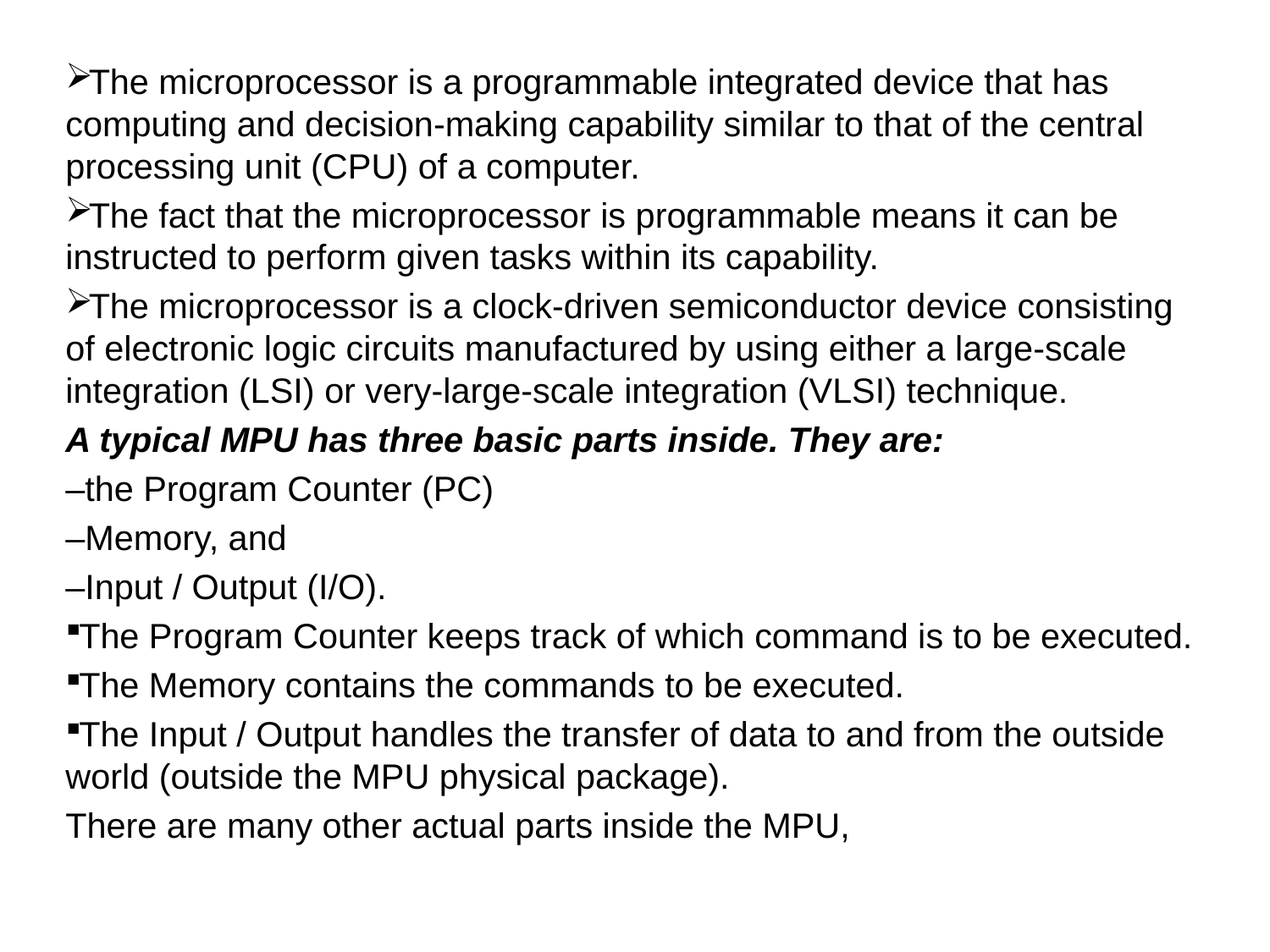

The microprocessor is a programmable integrated device that has computing and decision-making capability similar to that of the central processing unit (CPU) of a computer.
The fact that the microprocessor is programmable means it can be instructed to perform given tasks within its capability.
The microprocessor is a clock-driven semiconductor device consisting of electronic logic circuits manufactured by using either a large-scale integration (LSI) or very-large-scale integration (VLSI) technique.
A typical MPU has three basic parts inside. They are:
–the Program Counter (PC)
–Memory, and
–Input / Output (I/O).
The Program Counter keeps track of which command is to be executed.
The Memory contains the commands to be executed.
The Input / Output handles the transfer of data to and from the outside world (outside the MPU physical package).
There are many other actual parts inside the MPU,